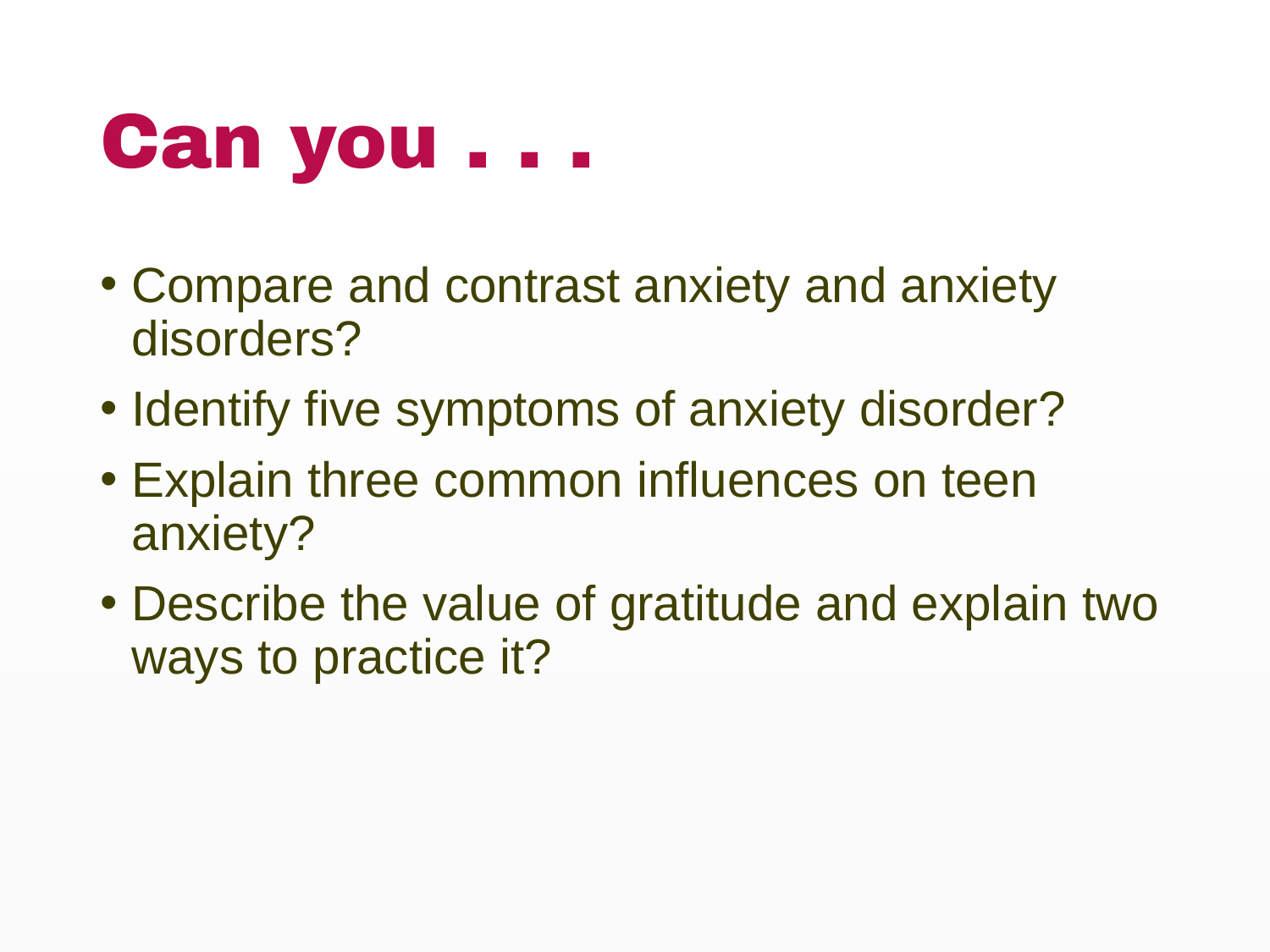

# Can you . . .
Compare and contrast anxiety and anxiety disorders?
Identify five symptoms of anxiety disorder?
Explain three common influences on teen anxiety?
Describe the value of gratitude and explain two ways to practice it?